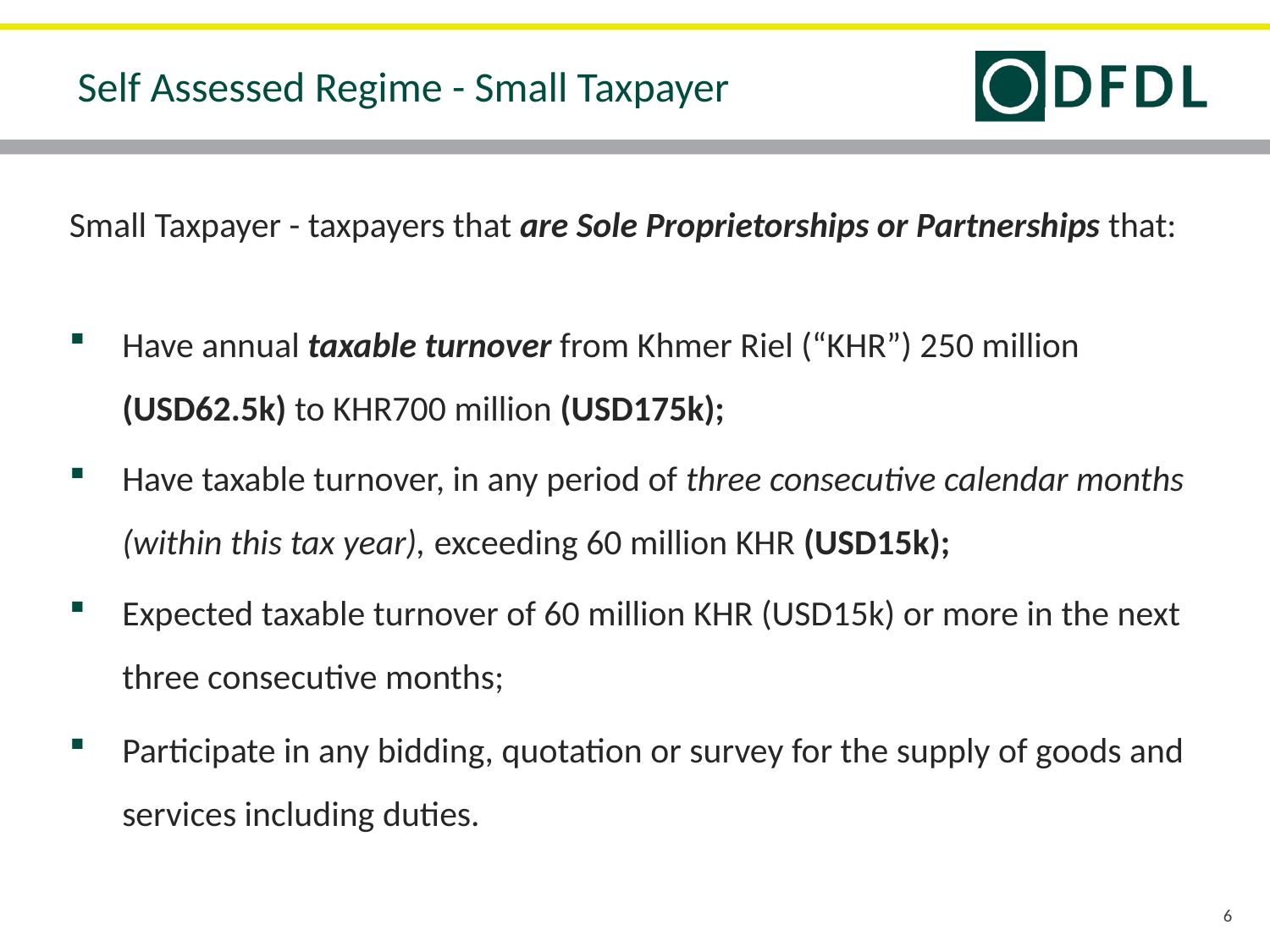

# Self Assessed Regime - Small Taxpayer
Small Taxpayer - taxpayers that are Sole Proprietorships or Partnerships that:

Have annual taxable turnover from Khmer Riel (“KHR”) 250 million (USD62.5k) to KHR700 million (USD175k);
Have taxable turnover, in any period of three consecutive calendar months (within this tax year), exceeding 60 million KHR (USD15k);
Expected taxable turnover of 60 million KHR (USD15k) or more in the next three consecutive months;
Participate in any bidding, quotation or survey for the supply of goods and services including duties.
6